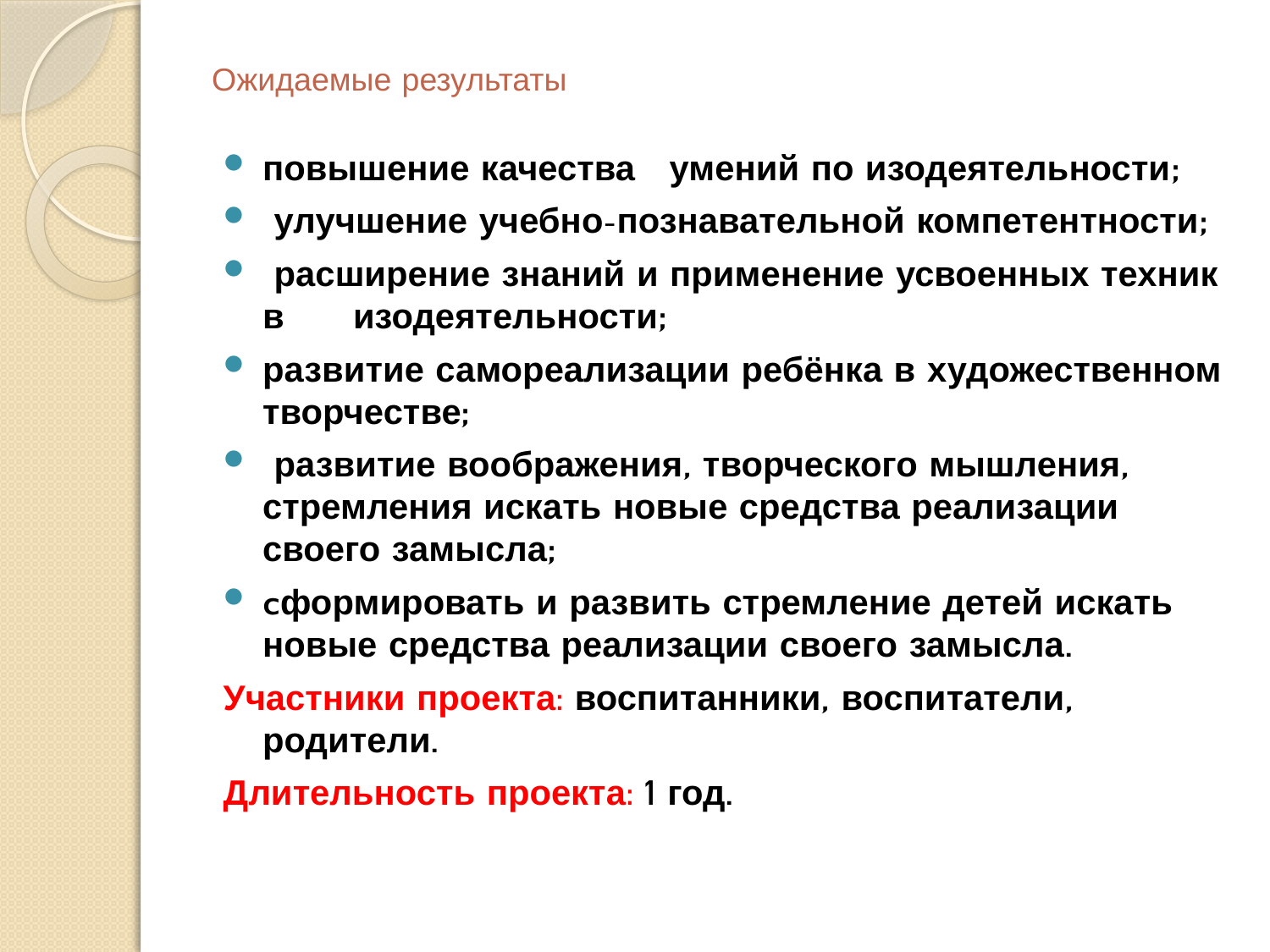

# Ожидаемые результаты
повышение качества   умений по изодеятельности;
 улучшение учебно-познавательной компетентности;
 расширение знаний и применение усвоенных техник в      изодеятельности;
развитие самореализации ребёнка в художественном творчестве;
 развитие воображения, творческого мышления, стремления искать новые средства реализации своего замысла;
cформировать и развить стремление детей искать новые средства реализации своего замысла.
Участники проекта: воспитанники, воспитатели, родители.
Длительность проекта: 1 год.